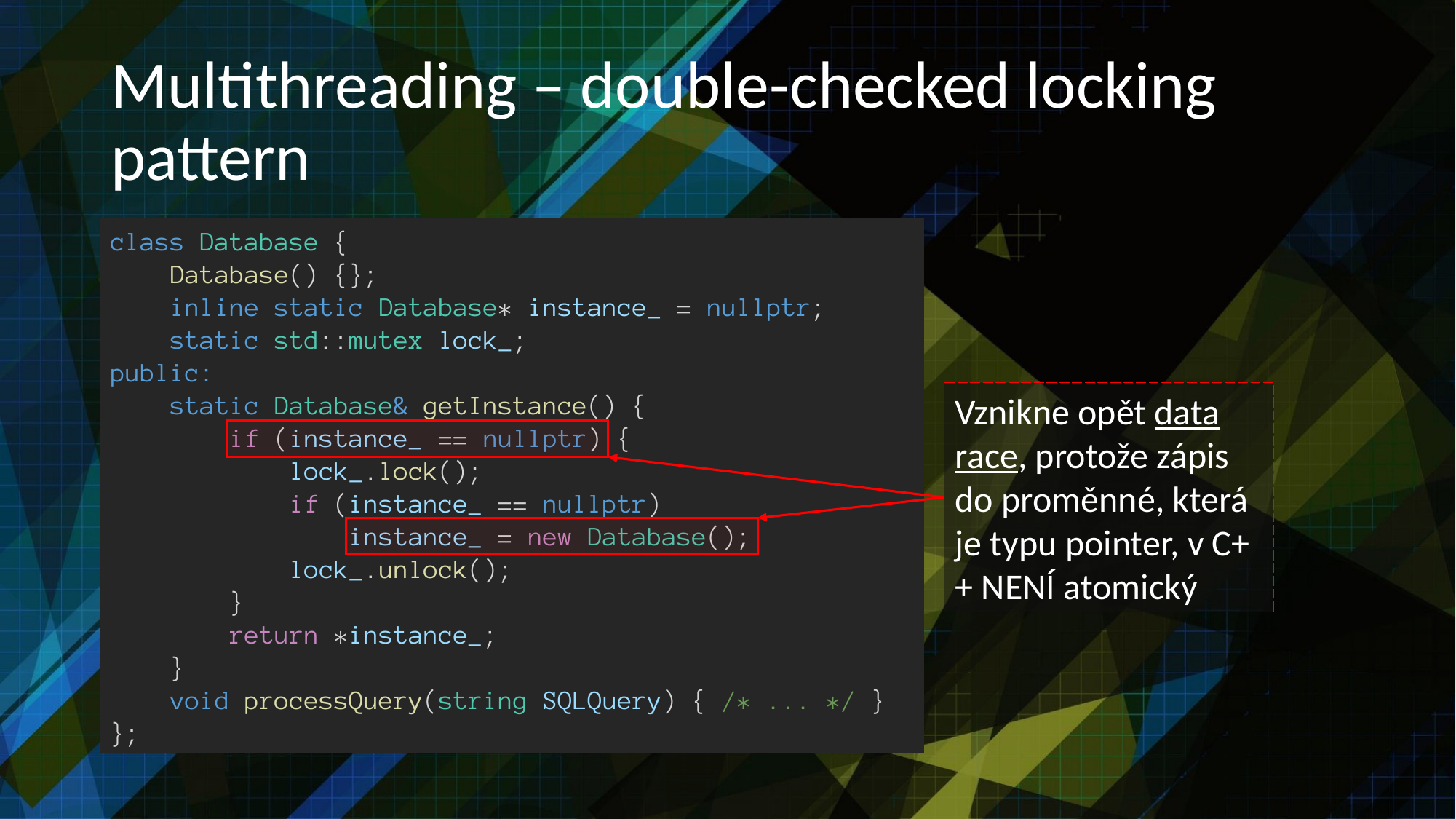

# Multithreading – double-checked locking pattern
class Database {
    Database() {};
    inline static Database* instance_ = nullptr;
    static std::mutex lock_;
public:
    static Database& getInstance() {
        if (instance_ == nullptr) {
            lock_.lock();
            if (instance_ == nullptr)
                instance_ = new Database();
            lock_.unlock();
        }
        return *instance_;
    }
    void processQuery(string SQLQuery) { /* ... */ }
};
Vznikne opět data race, protože zápis do proměnné, která je typu pointer, v C++ NENÍ atomický